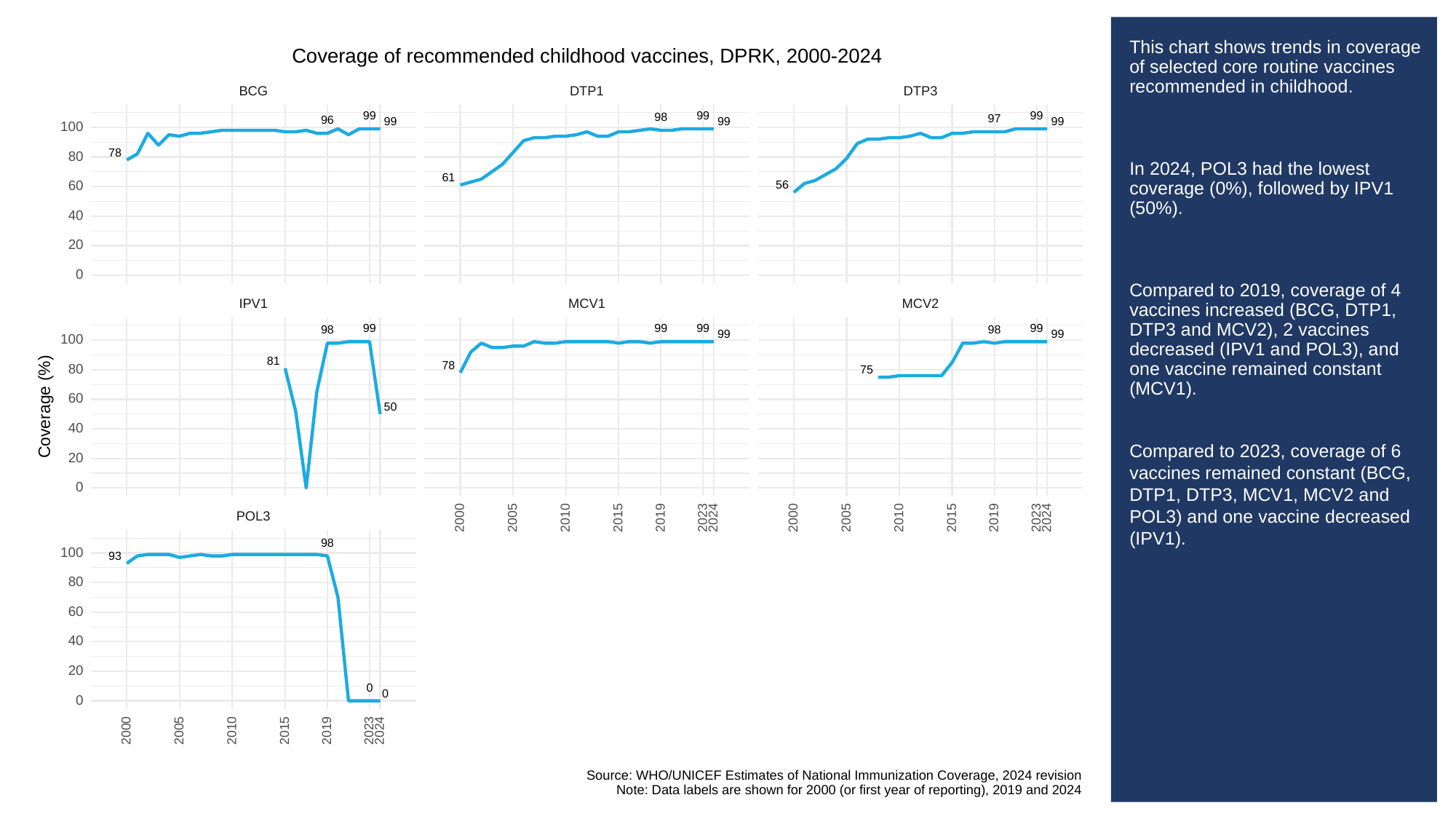

# This chart shows trends in coverage of selected core routine vaccines recommended in childhood.

In 2024, POL3 had the lowest coverage (0%), followed by IPV1 (50%).

Compared to 2019, coverage of 4 vaccines increased (BCG, DTP1, DTP3 and MCV2), 2 vaccines decreased (IPV1 and POL3), and one vaccine remained constant (MCV1).

Compared to 2023, coverage of 6 vaccines remained constant (BCG, DTP1, DTP3, MCV1, MCV2 and POL3) and one vaccine decreased (IPV1).

Coverage of recommended childhood vaccines, DPRK, 2000-2024
BCG
DTP3
DTP1

99
99
99

98
97
96
99
99
99
100

78
80

61
56
60

40

20

0

MCV1
MCV2
IPV1

99
99
99
99

98
98
99
99
100

81
78
80
75

60
Coverage (%)

50

40

20

0

POL3
2023
2023
2000
2005
2010
2015
2019
2024
2000
2005
2010
2015
2019
2024

98
100
93

80

60

40

20

0

0
0

2023
2000
2005
2010
2015
2019
2024
Source: WHO/UNICEF Estimates of National Immunization Coverage, 2024 revision
Note: Data labels are shown for 2000 (or first year of reporting), 2019 and 2024